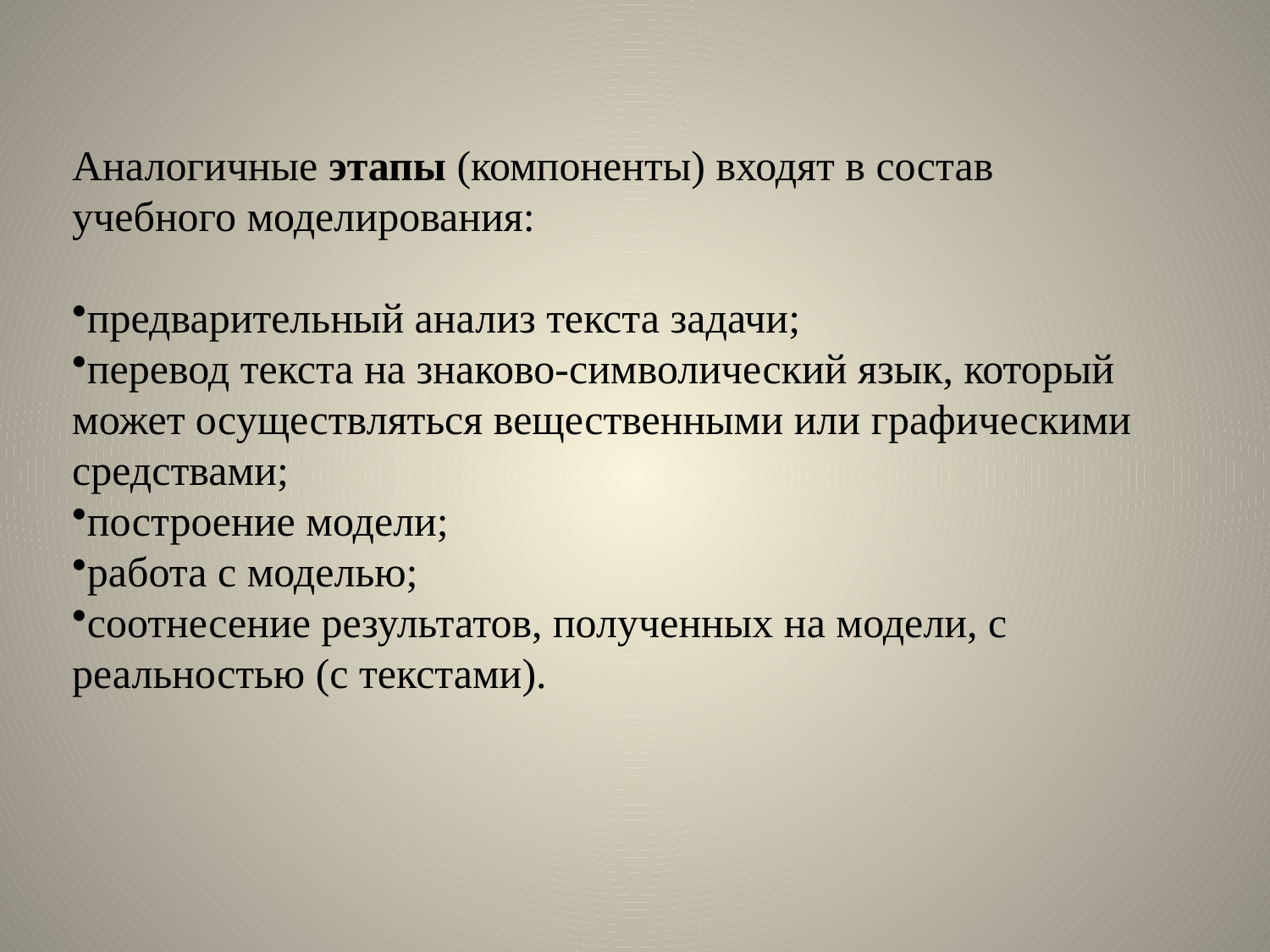

Аналогичные этапы (компоненты) входят в состав учебного моделирования:

предварительный анализ текста задачи;
перевод текста на знаково-символический язык, который может осуществляться вещественными или графическими средствами;
построение модели;
работа с моделью;
соотнесение результатов, полученных на модели, с реальностью (с текстами).